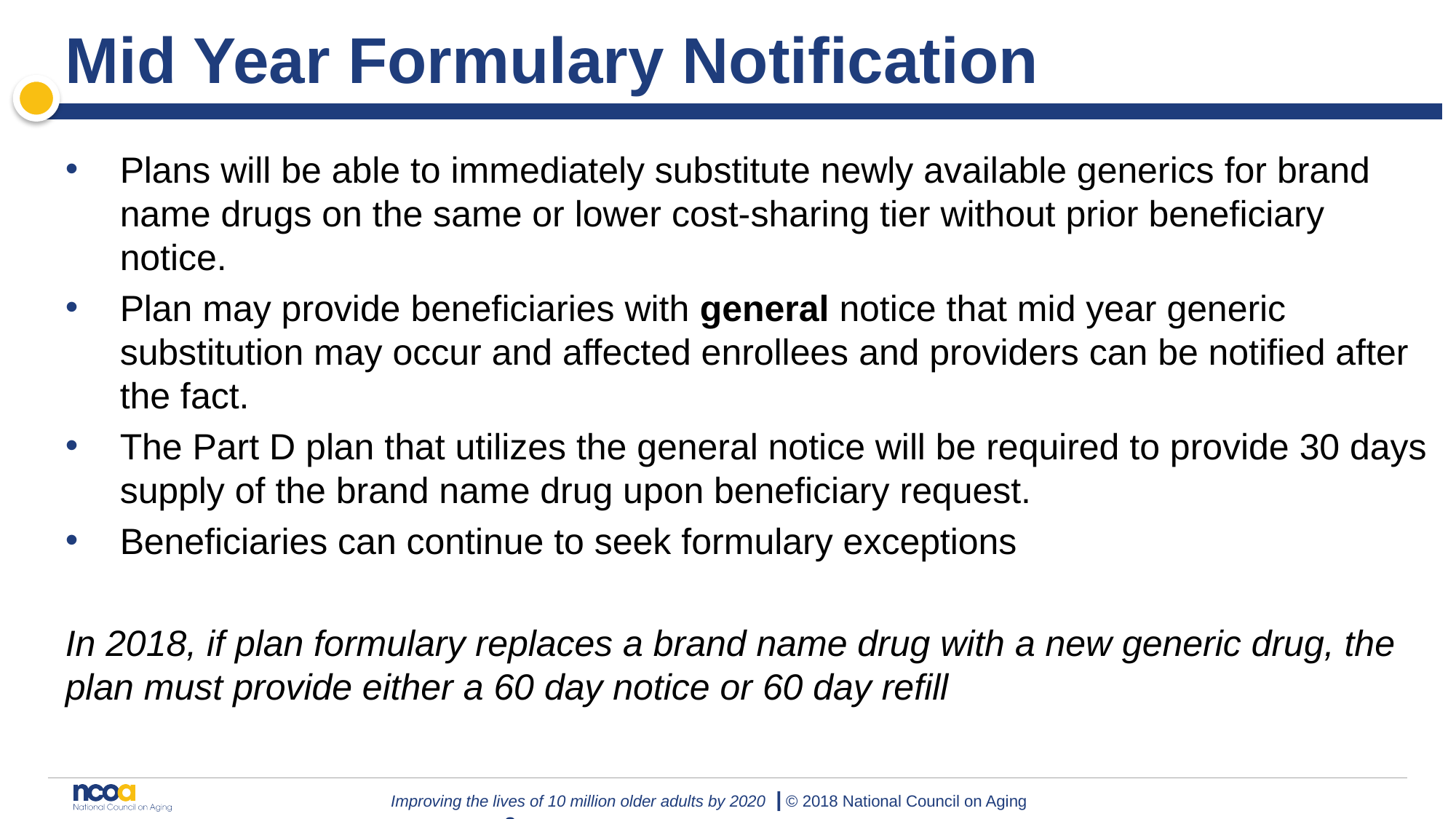

# Mid Year Formulary Notification
Plans will be able to immediately substitute newly available generics for brand name drugs on the same or lower cost-sharing tier without prior beneficiary notice.
Plan may provide beneficiaries with general notice that mid year generic substitution may occur and affected enrollees and providers can be notified after the fact.
The Part D plan that utilizes the general notice will be required to provide 30 days supply of the brand name drug upon beneficiary request.
Beneficiaries can continue to seek formulary exceptions

In 2018, if plan formulary replaces a brand name drug with a new generic drug, the plan must provide either a 60 day notice or 60 day refill